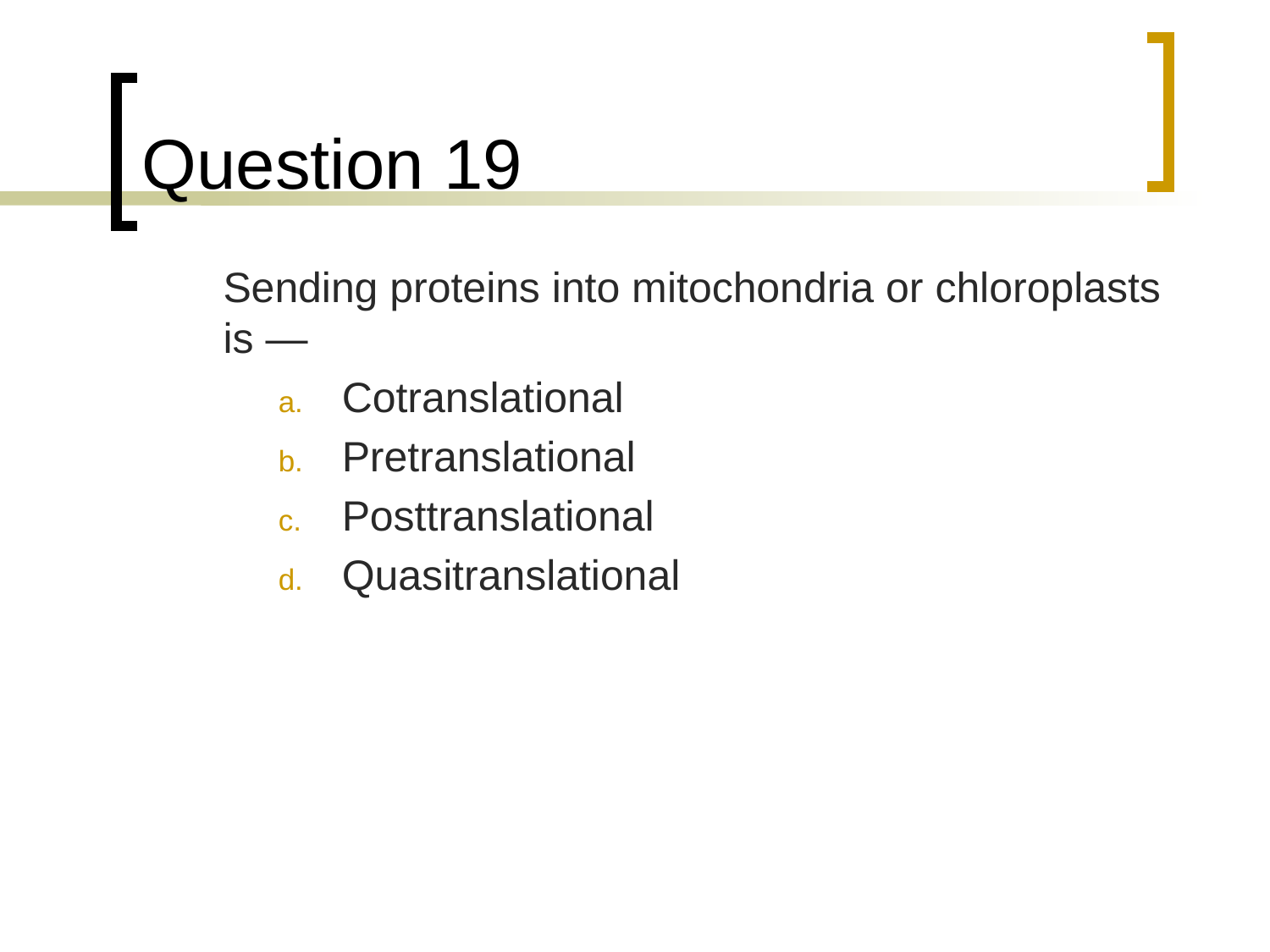

# Question 19
	Sending proteins into mitochondria or chloroplasts is —
Cotranslational
Pretranslational
Posttranslational
Quasitranslational